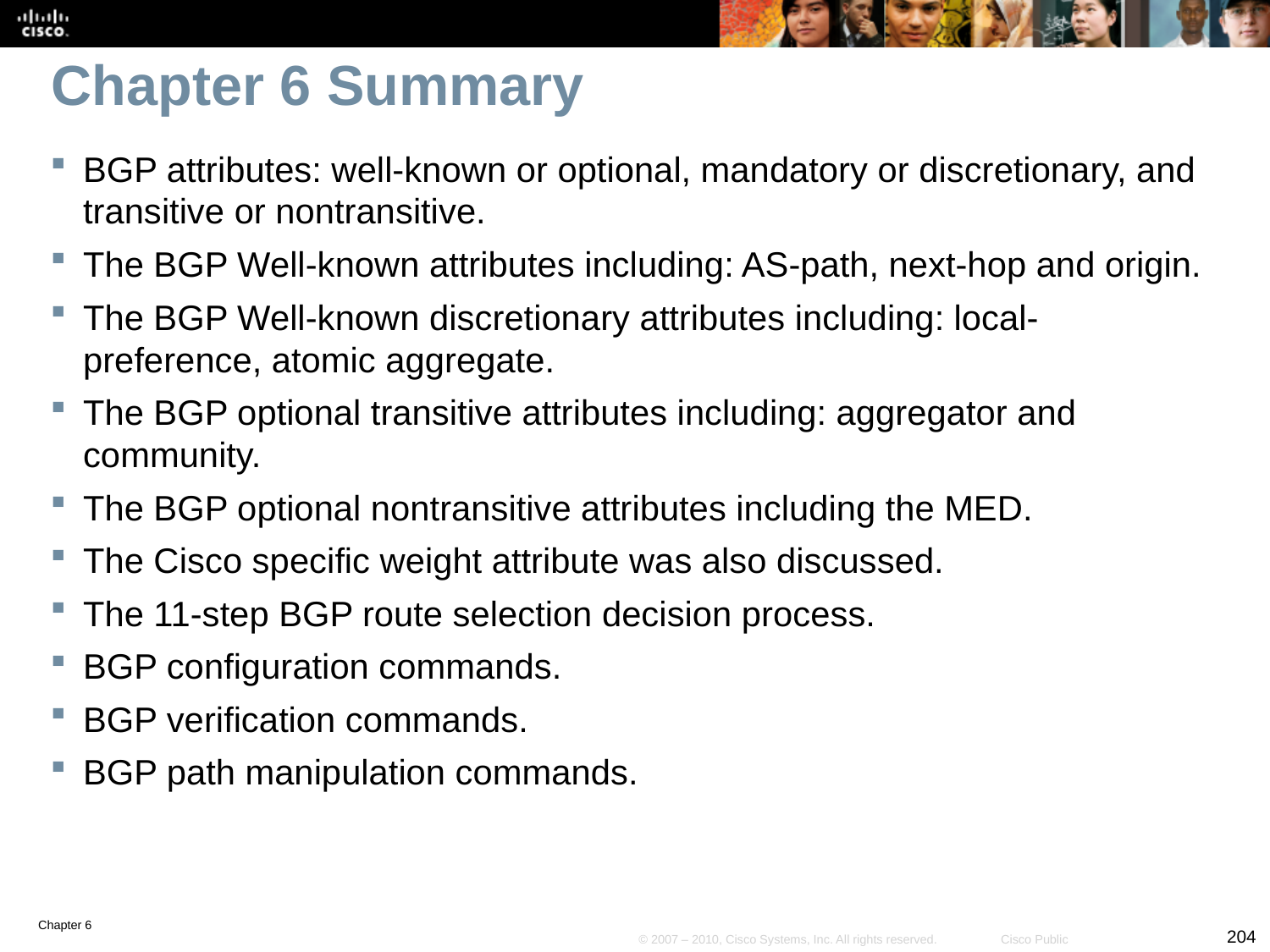

# Chapter 6 Summary
BGP attributes: well-known or optional, mandatory or discretionary, and transitive or nontransitive.
The BGP Well-known attributes including: AS-path, next-hop and origin.
The BGP Well-known discretionary attributes including: local-preference, atomic aggregate.
The BGP optional transitive attributes including: aggregator and community.
The BGP optional nontransitive attributes including the MED.
The Cisco specific weight attribute was also discussed.
The 11-step BGP route selection decision process.
BGP configuration commands.
BGP verification commands.
BGP path manipulation commands.